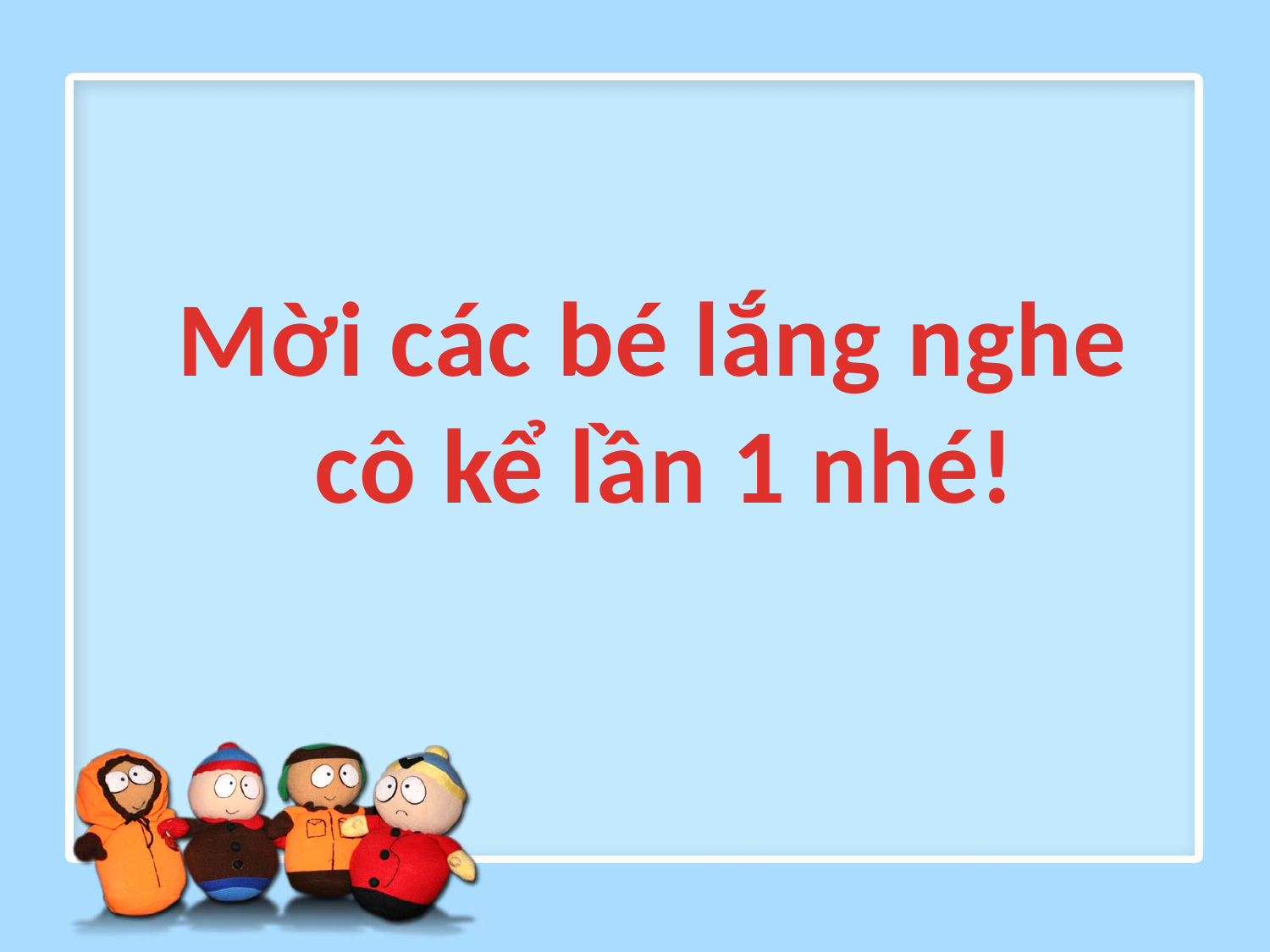

Mời các bé lắng nghe
cô kể lần 1 nhé!